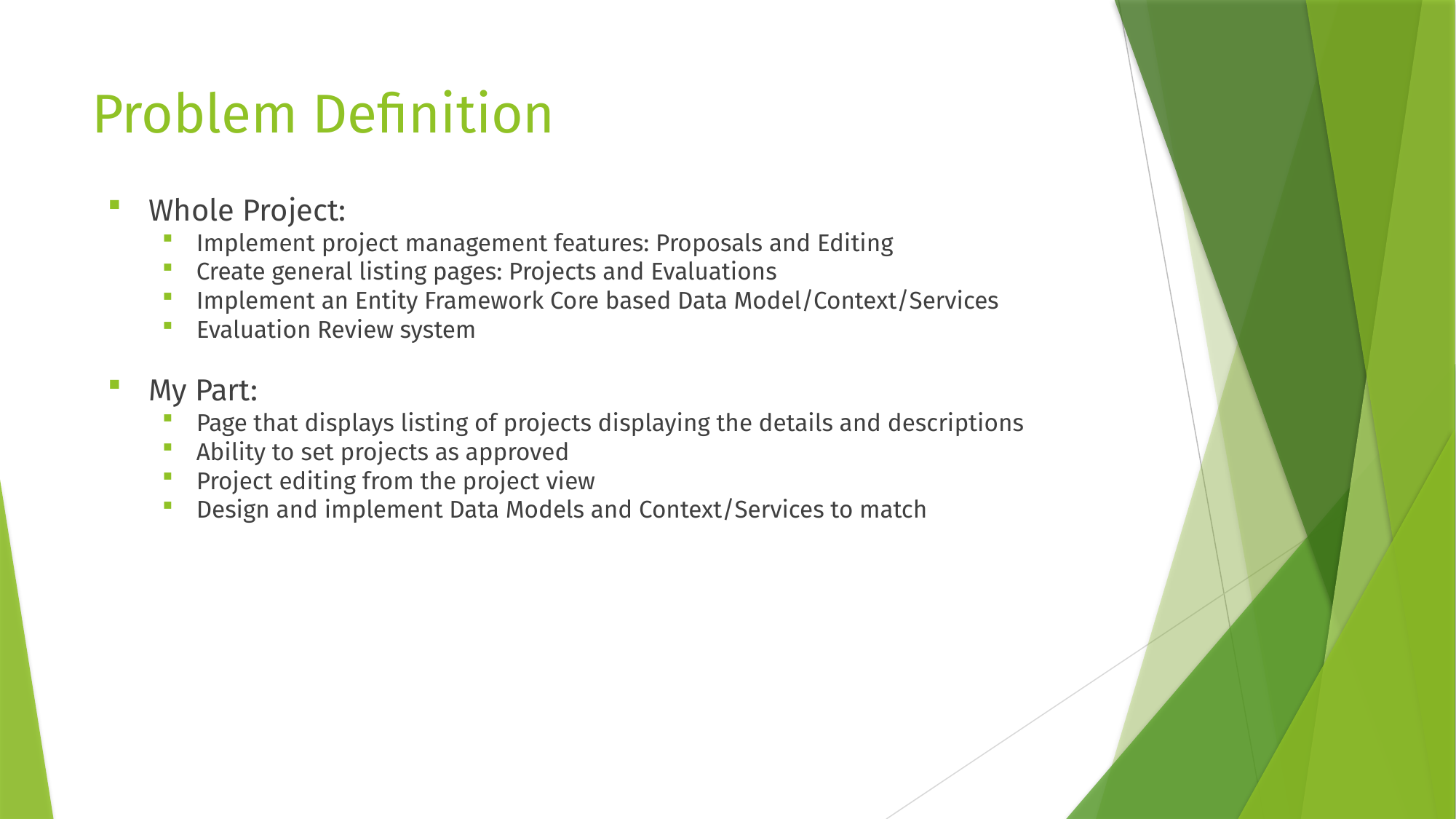

# Problem Definition
Whole Project:
Implement project management features: Proposals and Editing
Create general listing pages: Projects and Evaluations
Implement an Entity Framework Core based Data Model/Context/Services
Evaluation Review system
My Part:
Page that displays listing of projects displaying the details and descriptions
Ability to set projects as approved
Project editing from the project view
Design and implement Data Models and Context/Services to match